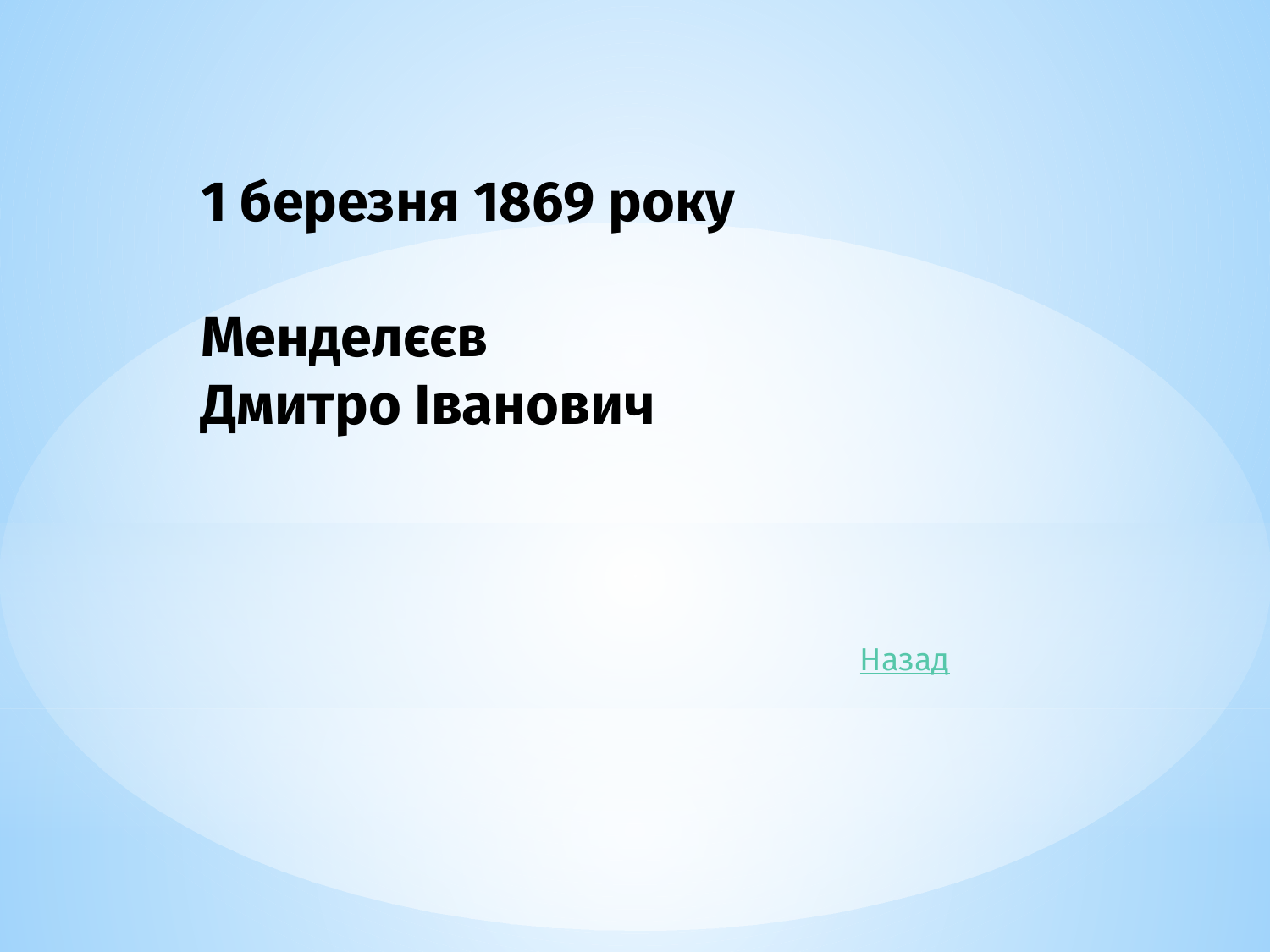

1 березня 1869 року

Менделєєв
Дмитро Іванович

Назад